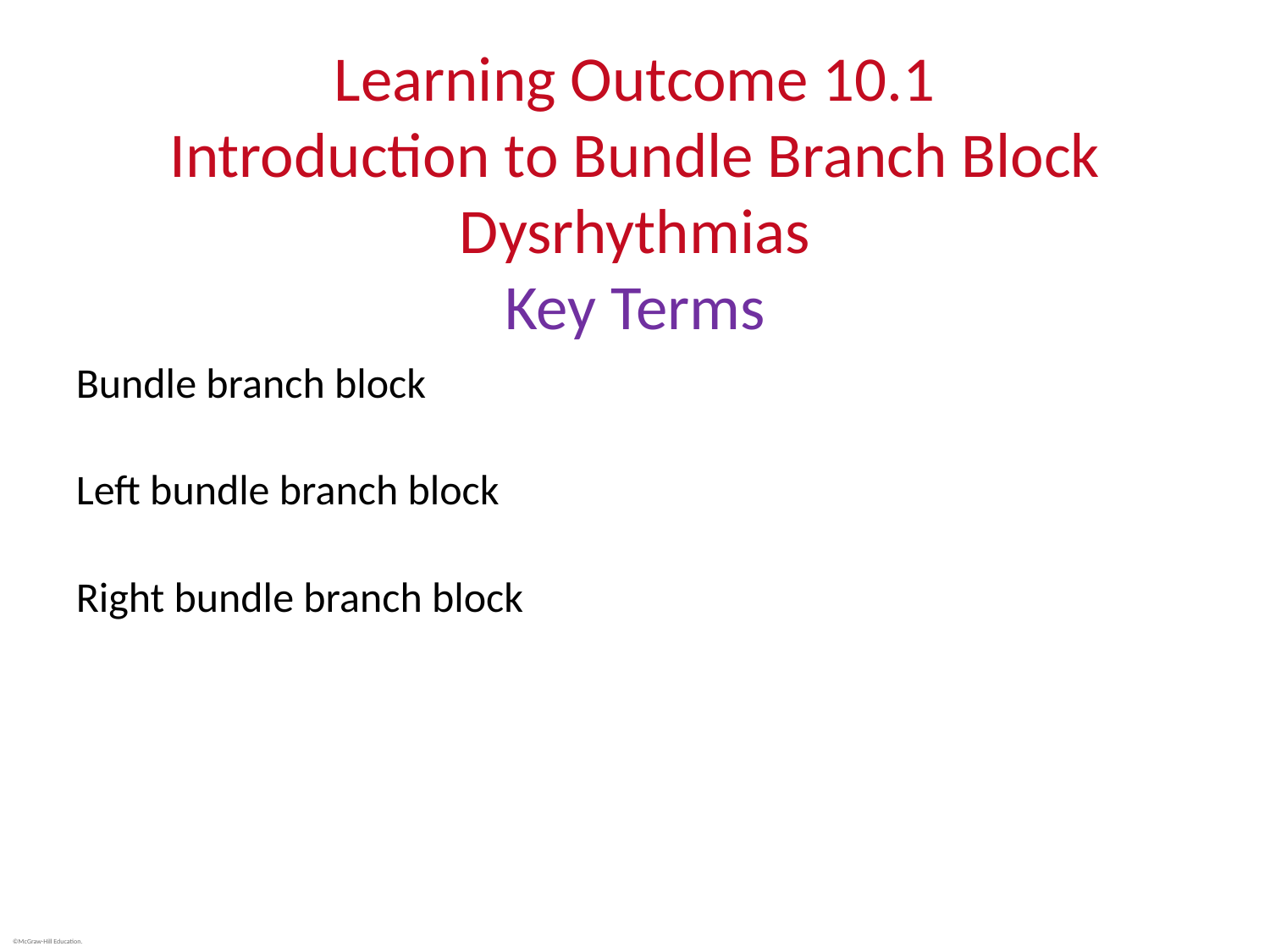

# Learning Outcome 10.1 Introduction to Bundle Branch Block Dysrhythmias Key Terms
Bundle branch block
Left bundle branch block
Right bundle branch block